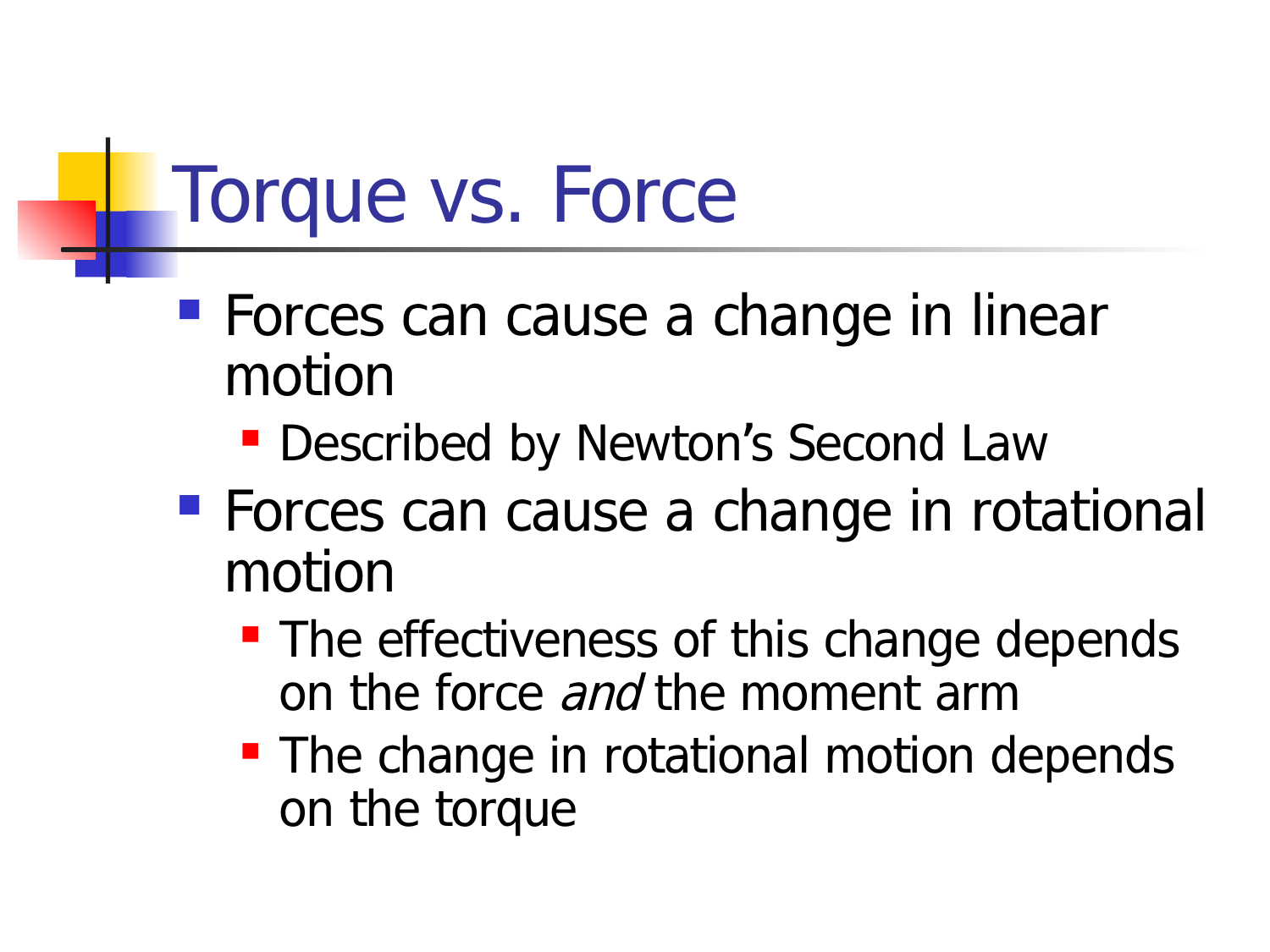

# Torque vs. Force
Forces can cause a change in linear motion
Described by Newton’s Second Law
Forces can cause a change in rotational motion
The effectiveness of this change depends on the force and the moment arm
The change in rotational motion depends on the torque